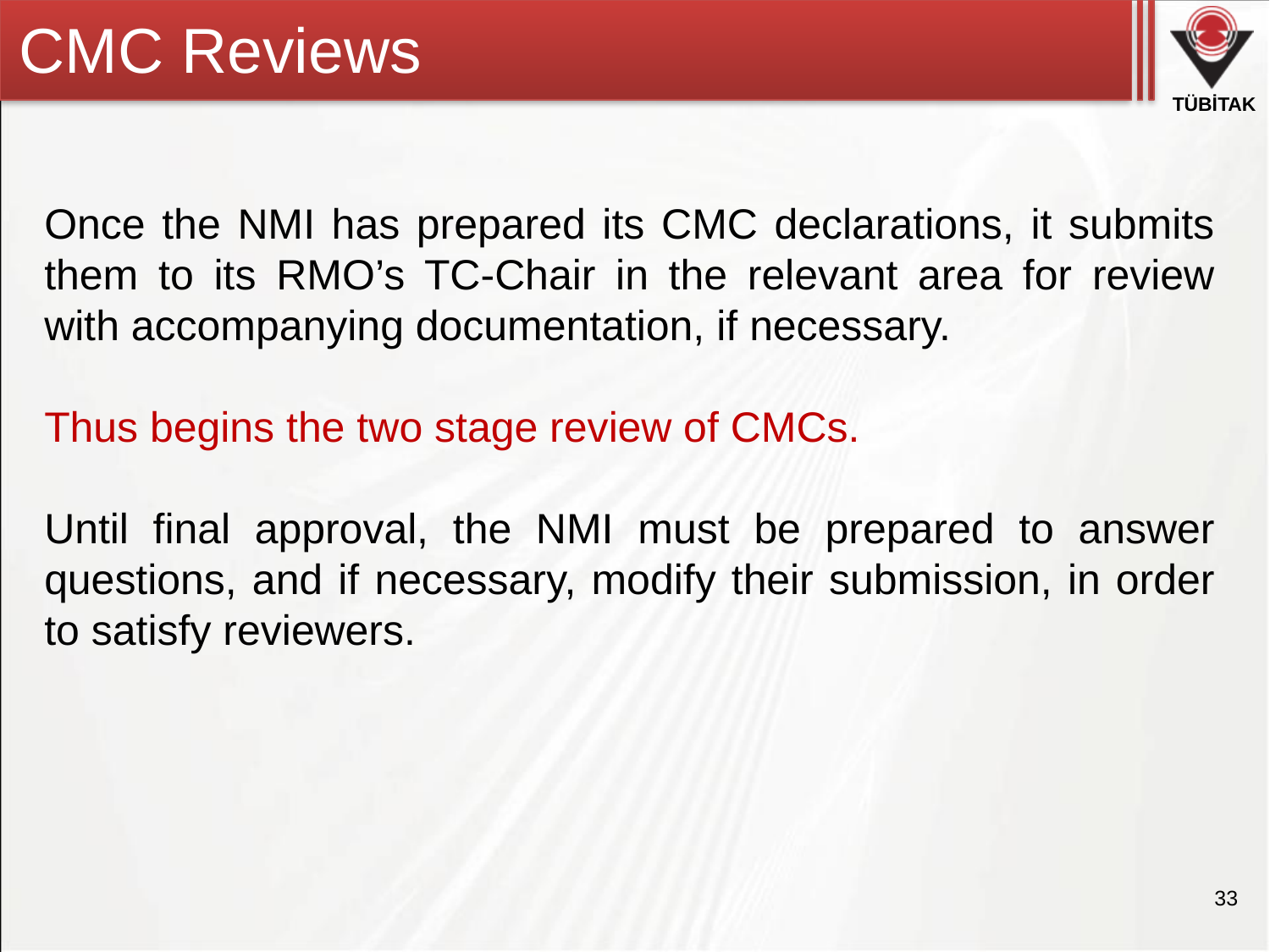

CMC Reviews
Once the NMI has prepared its CMC declarations, it submits them to its RMO’s TC-Chair in the relevant area for review with accompanying documentation, if necessary.

Thus begins the two stage review of CMCs.

Until final approval, the NMI must be prepared to answer questions, and if necessary, modify their submission, in order to satisfy reviewers.

33